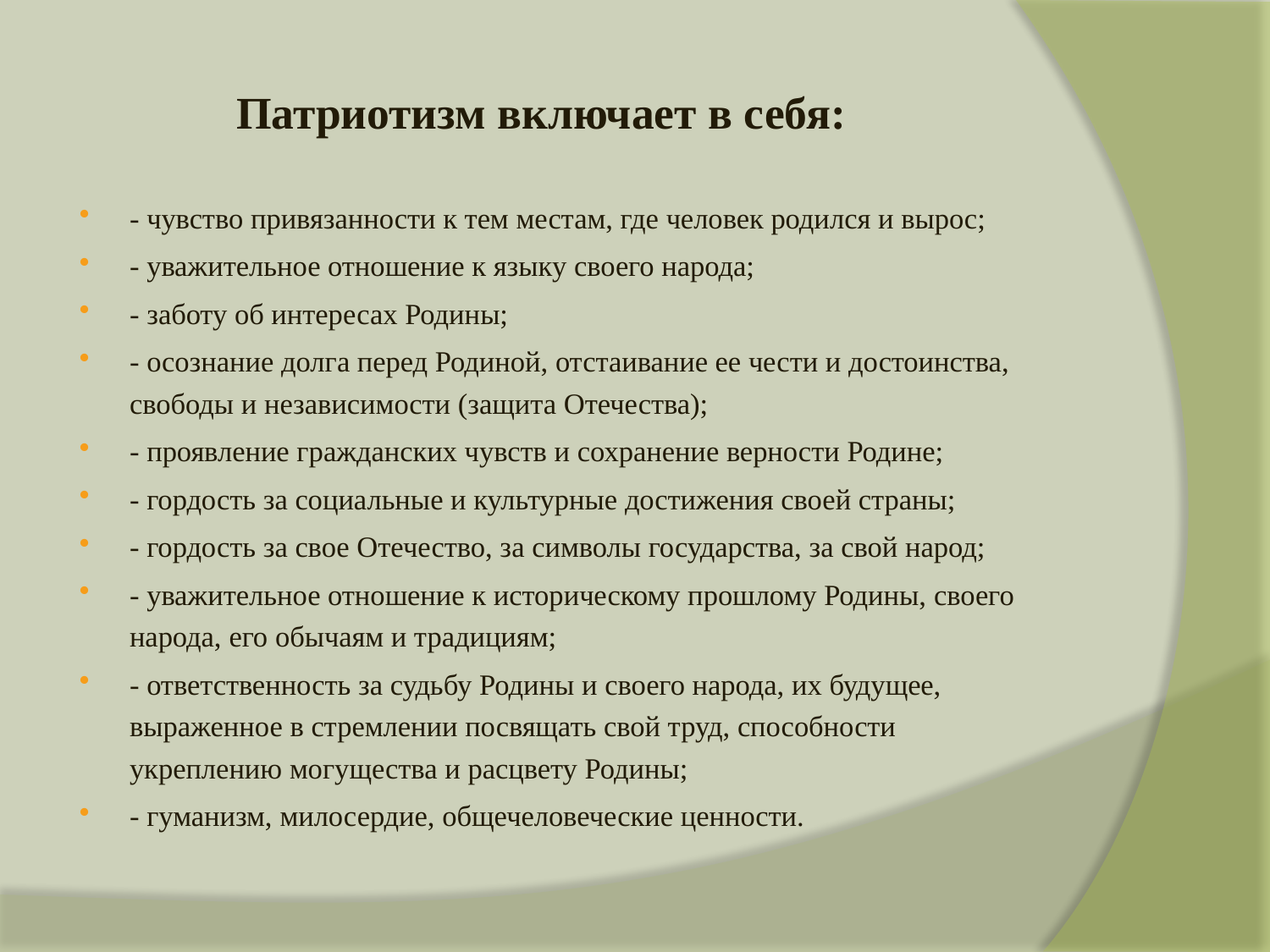

Патриотизм включает в себя:

- чувство привязанности к тем местам, где человек родился и вырос;
- уважительное отношение к языку своего народа;
- заботу об интересах Родины;
- осознание долга перед Родиной, отстаивание ее чести и достоинства, свободы и независимости (защита Отечества);
- проявление гражданских чувств и сохранение верности Родине;
- гордость за социальные и культурные достижения своей страны;
- гордость за свое Отечество, за символы государства, за свой народ;
- уважительное отношение к историческому прошлому Родины, своего народа, его обычаям и традициям;
- ответственность за судьбу Родины и своего народа, их будущее, выраженное в стремлении посвящать свой труд, способности укреплению могущества и расцвету Родины;
- гуманизм, милосердие, общечеловеческие ценности.